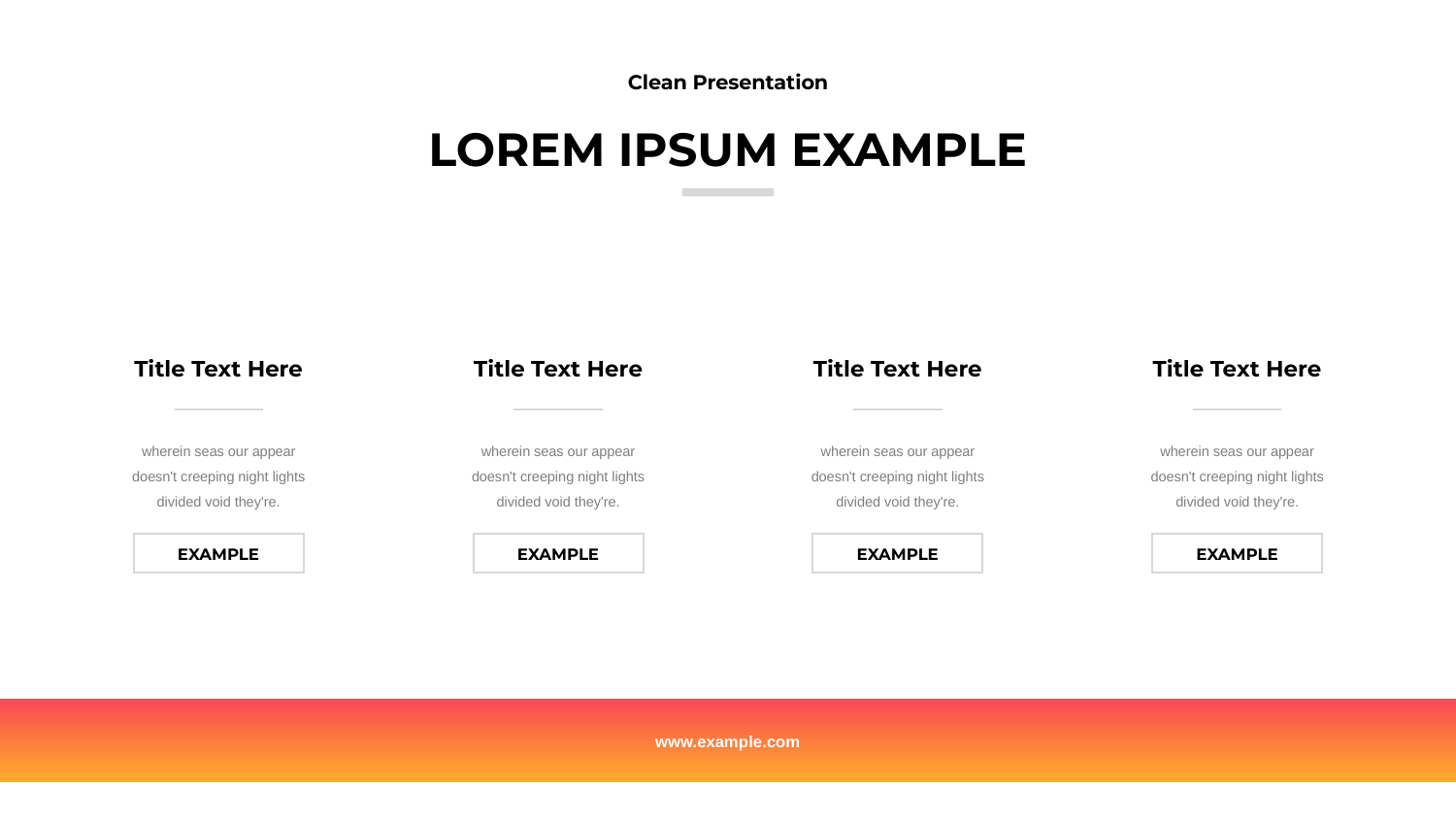

Clean Presentation
LOREM IPSUM EXAMPLE

Title Text Here
Title Text Here
Title Text Here
Title Text Here
wherein seas our appear
doesn't creeping night lights divided void they're.
wherein seas our appear
doesn't creeping night lights divided void they're.
wherein seas our appear
doesn't creeping night lights divided void they're.
wherein seas our appear
doesn't creeping night lights divided void they're.

EXAMPLE
EXAMPLE
EXAMPLE
EXAMPLE

www.example.com